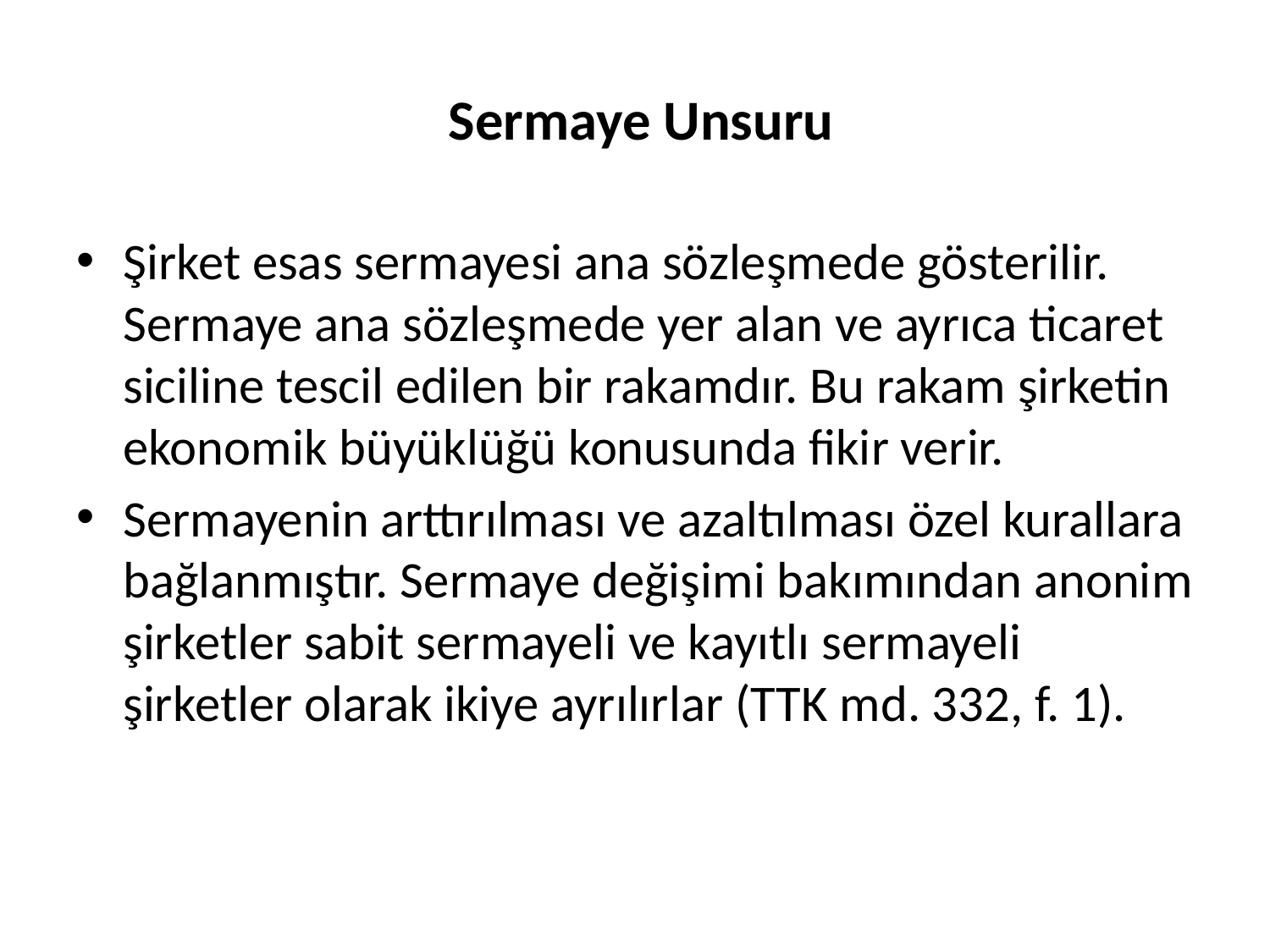

# Sermaye Unsuru
Şirket esas sermayesi ana sözleşmede gösterilir. Sermaye ana sözleşmede yer alan ve ayrıca ticaret siciline tescil edilen bir rakamdır. Bu rakam şirketin ekonomik büyüklüğü konusunda fikir verir.
Sermayenin arttırılması ve azaltılması özel kurallara bağlanmıştır. Sermaye değişimi bakımından anonim şirketler sabit sermayeli ve kayıtlı sermayeli şirketler olarak ikiye ayrılırlar (TTK md. 332, f. 1).